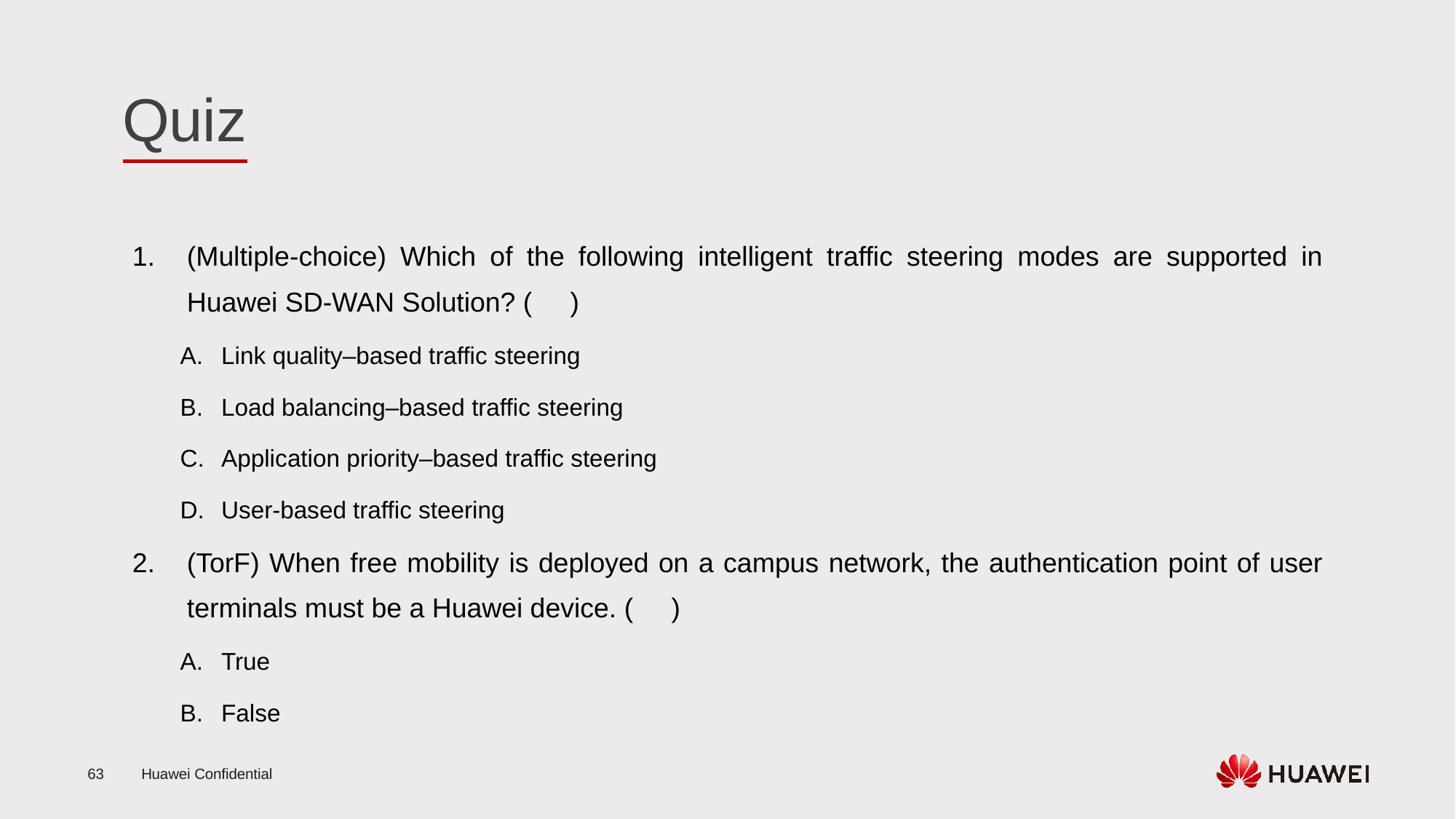

(Multiple-choice) Which of the following intelligent traffic steering modes are supported in Huawei SD-WAN Solution? (     )
Link quality–based traffic steering
Load balancing–based traffic steering
Application priority–based traffic steering
User-based traffic steering
(TorF) When free mobility is deployed on a campus network, the authentication point of user terminals must be a Huawei device. (     )
True
False